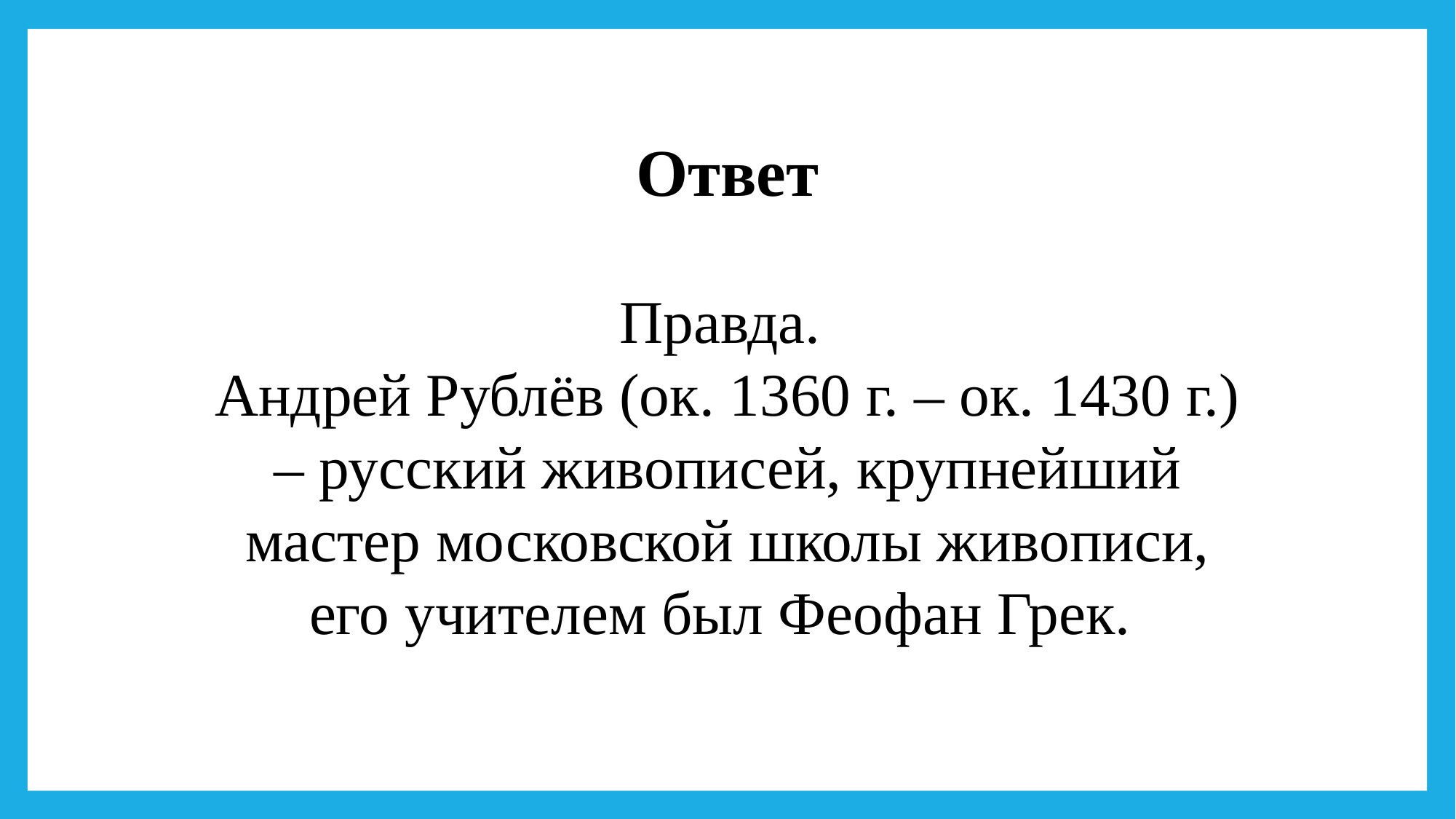

Ответ

Правда.
Андрей Рублёв (ок. 1360 г. – ок. 1430 г.) – русский живописей, крупнейший мастер московской школы живописи, его учителем был Феофан Грек.